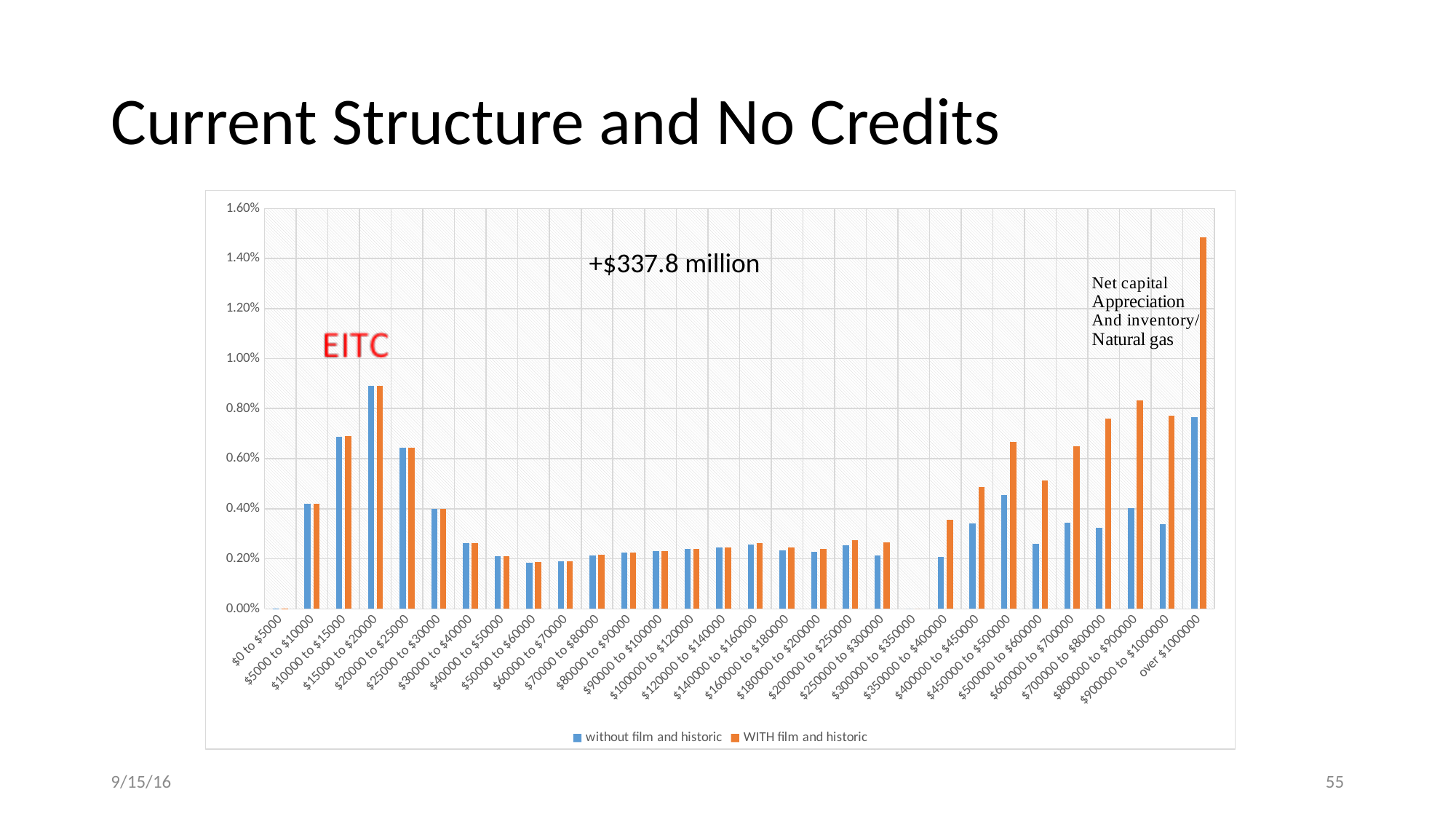

# Current Structure and No Credits

### Chart

| Category | without film and historic | WITH film and historic |
|---|---|---|
| $0 to $5000 | 1.46642722063969e-05 | 1.49798953526632e-05 |
| $5000 to $10000 | 0.00419860751918285 | 0.00420345768755358 |
| $10000 to $15000 | 0.00688284382663487 | 0.00689073044677407 |
| $15000 to $20000 | 0.00890735237932775 | 0.00890868683796305 |
| $20000 to $25000 | 0.00644031756409194 | 0.00644047135270125 |
| $25000 to $30000 | 0.00397982307690633 | 0.00398175054285288 |
| $30000 to $40000 | 0.00261418460024116 | 0.00262000282527694 |
| $40000 to $50000 | 0.00209880241945067 | 0.0021109712995912 |
| $50000 to $60000 | 0.00185296023218971 | 0.00185995344722986 |
| $60000 to $70000 | 0.00190108486435365 | 0.00190671950166102 |
| $70000 to $80000 | 0.002140076856926 | 0.00214497409357736 |
| $80000 to $90000 | 0.00225757934762566 | 0.00226188736896078 |
| $90000 to $100000 | 0.00230198091469051 | 0.00230578697855416 |
| $100000 to $120000 | 0.00238831461017517 | 0.00239993459791613 |
| $120000 to $140000 | 0.00243971347320048 | 0.00246385473946645 |
| $140000 to $160000 | 0.00257954117189504 | 0.00263058690119991 |
| $160000 to $180000 | 0.00232243489611979 | 0.00243715018989361 |
| $180000 to $200000 | 0.00228963376615896 | 0.00238367610057689 |
| $200000 to $250000 | 0.00253922745771431 | 0.00274084630596372 |
| $250000 to $300000 | 0.00213785232924966 | 0.0026460017016419 |
| $300000 to $350000 | 0.0 | 0.0 |
| $350000 to $400000 | 0.00207026629509275 | 0.00354414078426573 |
| $400000 to $450000 | 0.00341649679097613 | 0.00486260427566412 |
| $450000 to $500000 | 0.00454664962431049 | 0.00666646613480506 |
| $500000 to $600000 | 0.00258561375212869 | 0.00514057928825899 |
| $600000 to $700000 | 0.00342678302124689 | 0.00649445867483358 |
| $700000 to $800000 | 0.00323383566791598 | 0.0075943862526309 |
| $800000 to $900000 | 0.00400872152031231 | 0.00831440636622344 |
| $900000 to $1000000 | 0.00338299144481683 | 0.00770530506451616 |
| over $1000000 | 0.00766227509095974 | 0.0148491235463607 |
+$337.8 million
9/15/16
55